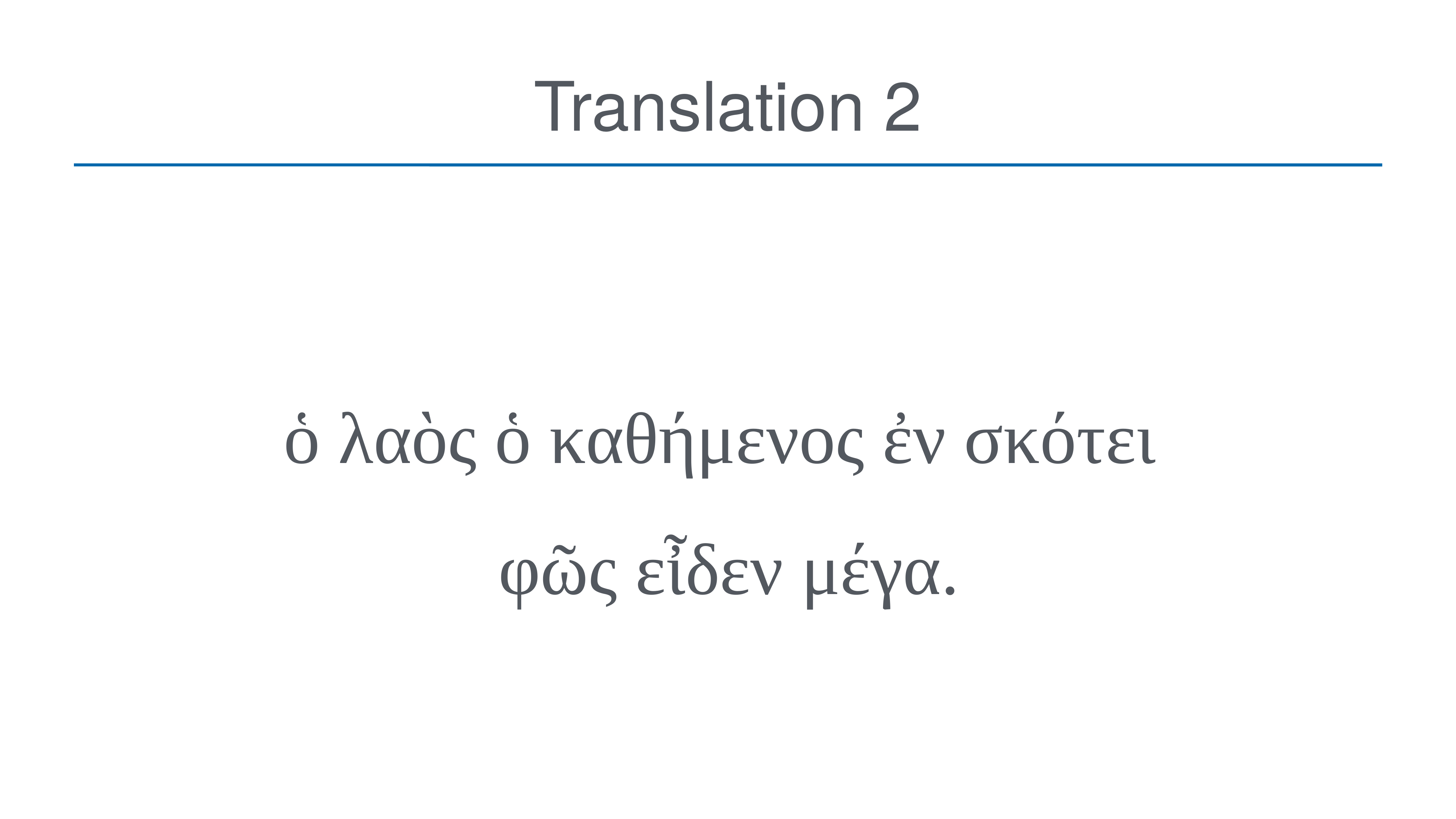

# Translation 2
ὁ λαὸς ὁ καθήμενος ἐν σκότει
φῶς εἶδεν μέγα.